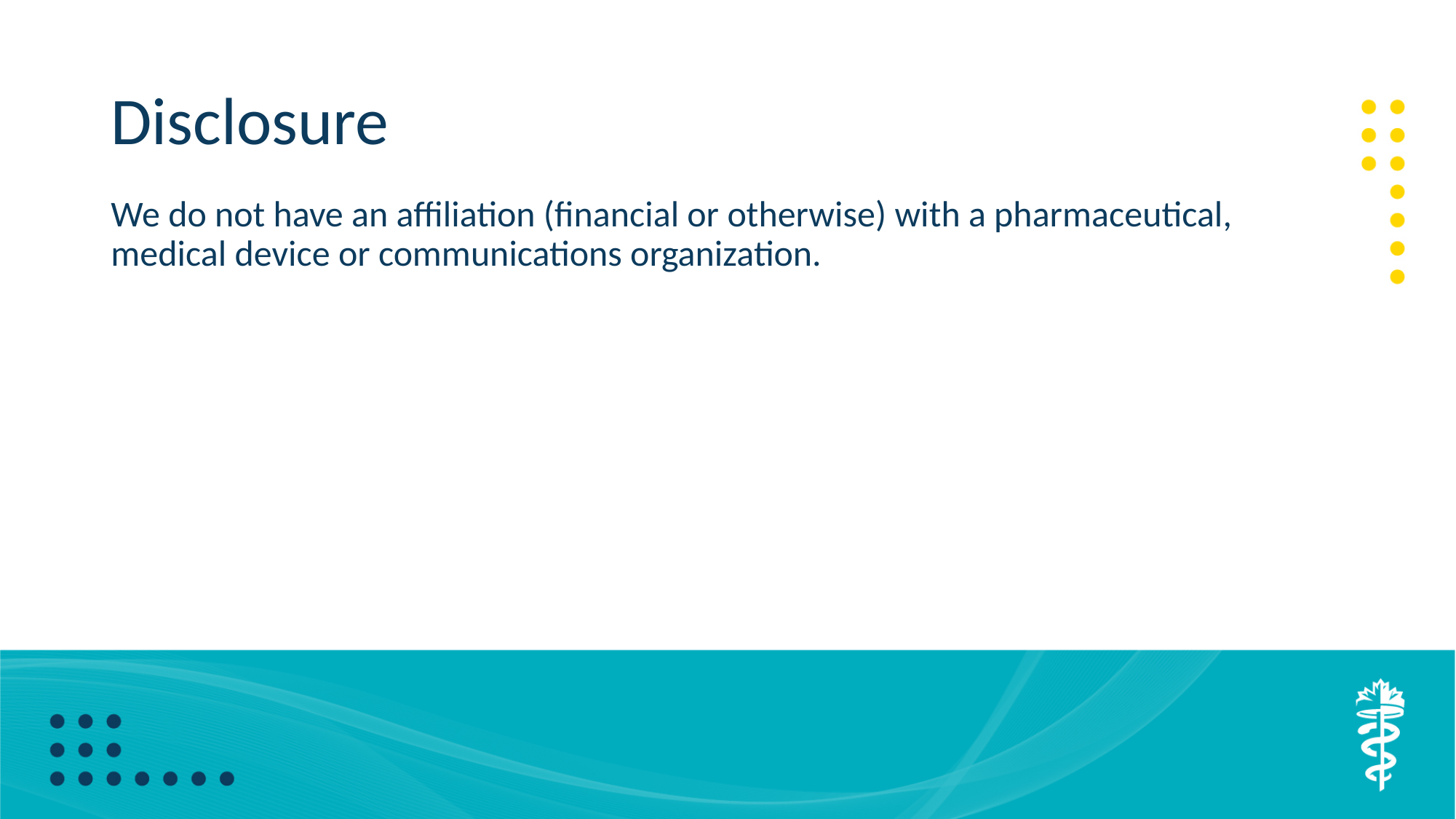

# Disclosure
We do not have an affiliation (financial or otherwise) with a pharmaceutical, medical device or communications organization.